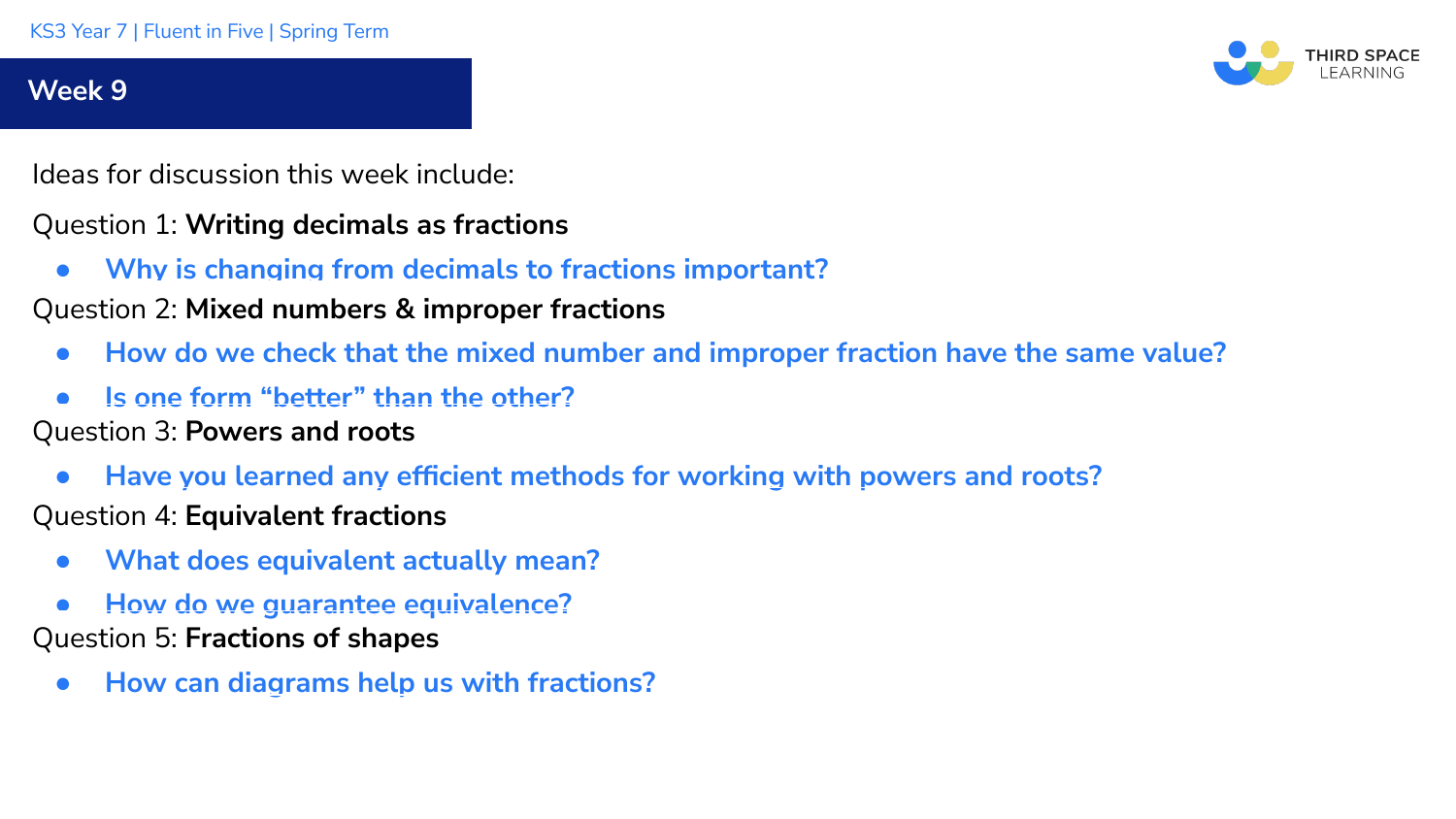

Week 9
| Ideas for discussion this week include: |
| --- |
| Question 1: Writing decimals as fractions Why is changing from decimals to fractions important? |
| Question 2: Mixed numbers & improper fractions How do we check that the mixed number and improper fraction have the same value? Is one form “better” than the other? |
| Question 3: Powers and roots Have you learned any efficient methods for working with powers and roots? |
| Question 4: Equivalent fractions What does equivalent actually mean? How do we guarantee equivalence? |
| Question 5: Fractions of shapes How can diagrams help us with fractions? |